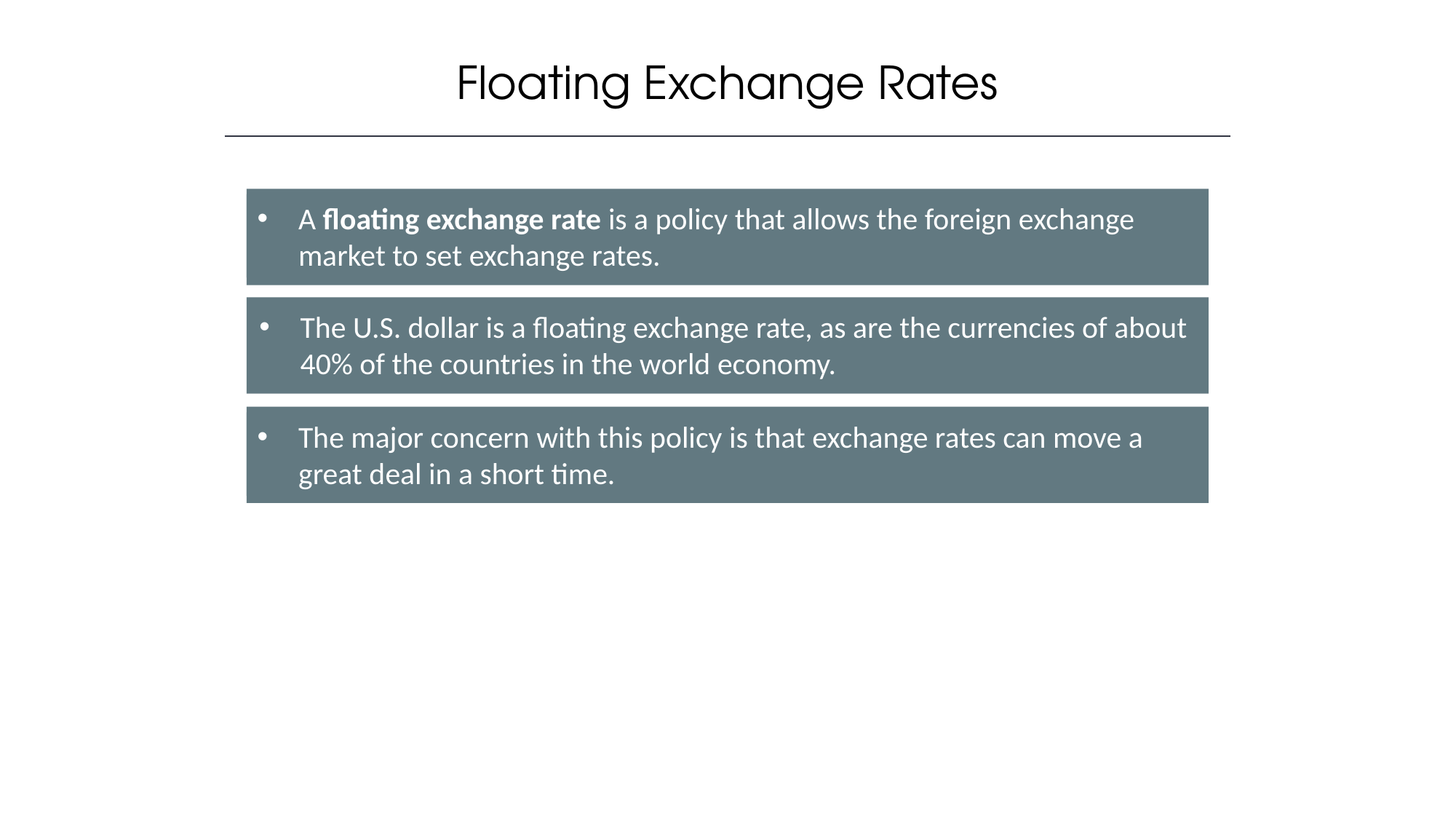

Floating Exchange Rates

A floating exchange rate is a policy that allows the foreign exchange market to set exchange rates.

The U.S. dollar is a floating exchange rate, as are the currencies of about 40% of the countries in the world economy.

The major concern with this policy is that exchange rates can move a great deal in a short time.